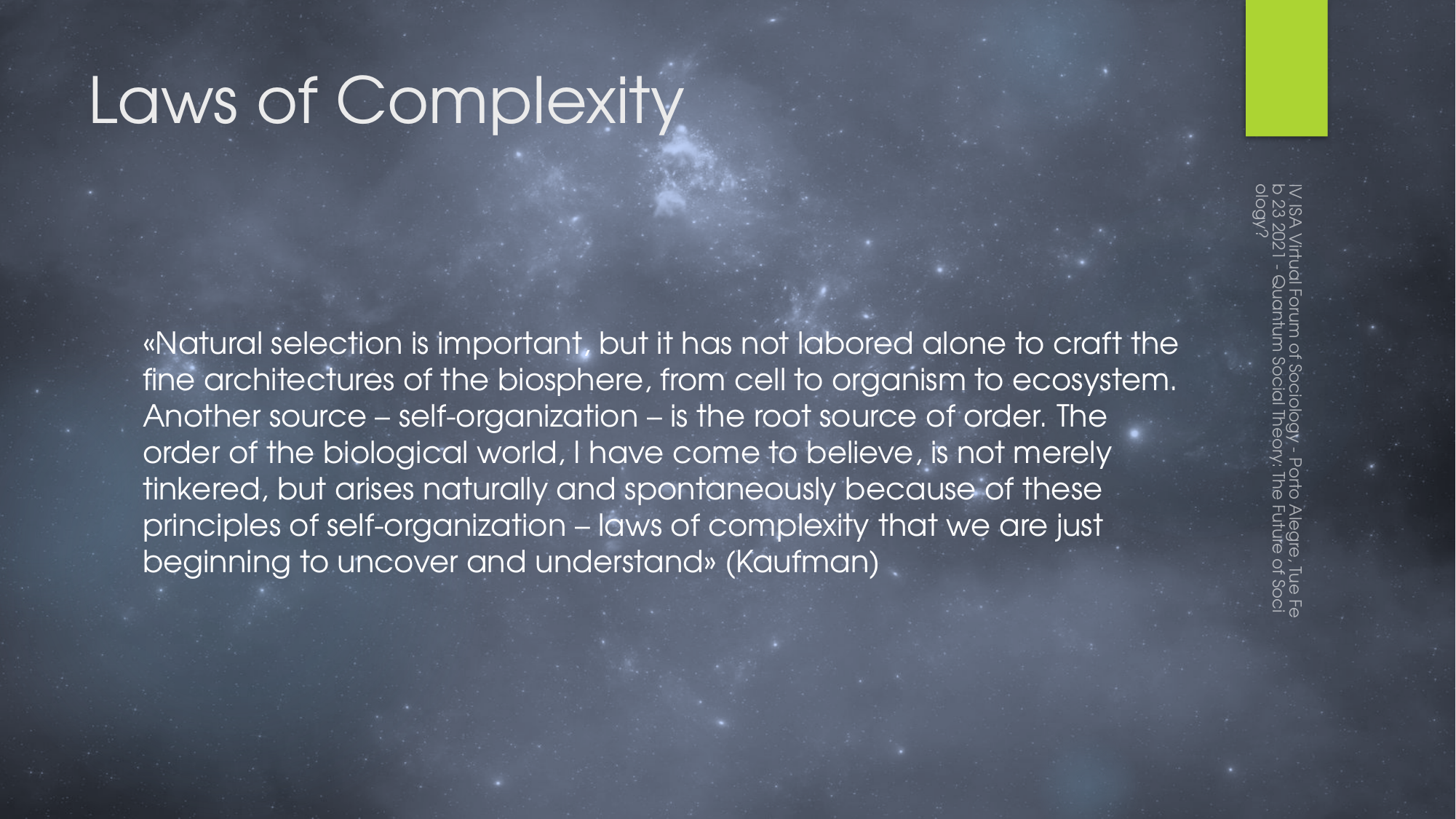

# Laws of Complexity
«Natural selection is important, but it has not labored alone to craft the fine architectures of the biosphere, from cell to organism to ecosystem. Another source – self-organization – is the root source of order. The order of the biological world, I have come to believe, is not merely tinkered, but arises naturally and spontaneously because of these principles of self-organization – laws of complexity that we are just beginning to uncover and understand» (Kaufman)
IV ISA Virtual Forum of Sociology - Porto Alegre, Tue Feb 23 2021 - Quantum Social Theory: The Future of Sociology?